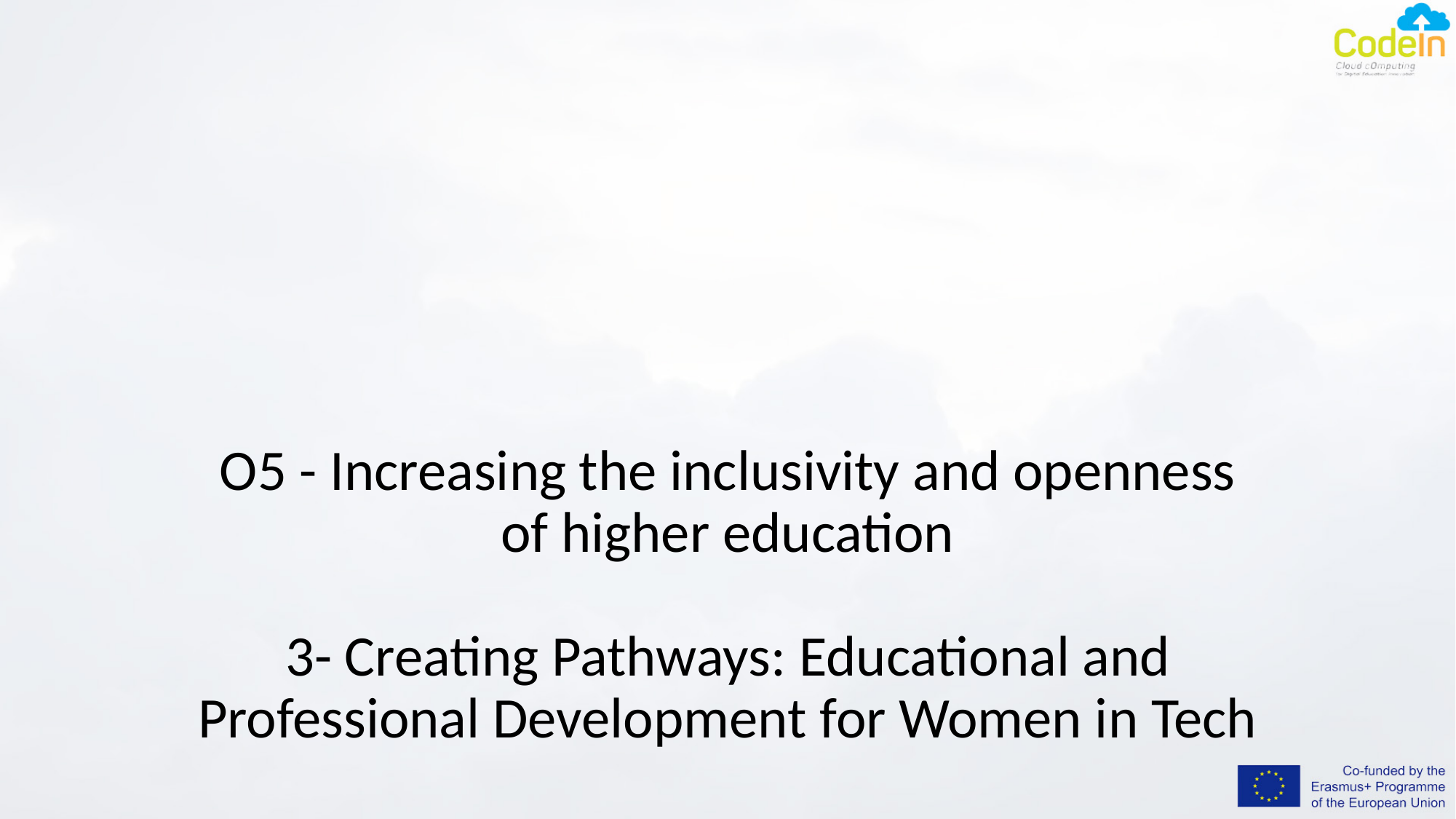

# O5 - Increasing the inclusivity and openness of higher education 3- Creating Pathways: Educational and Professional Development for Women in Tech